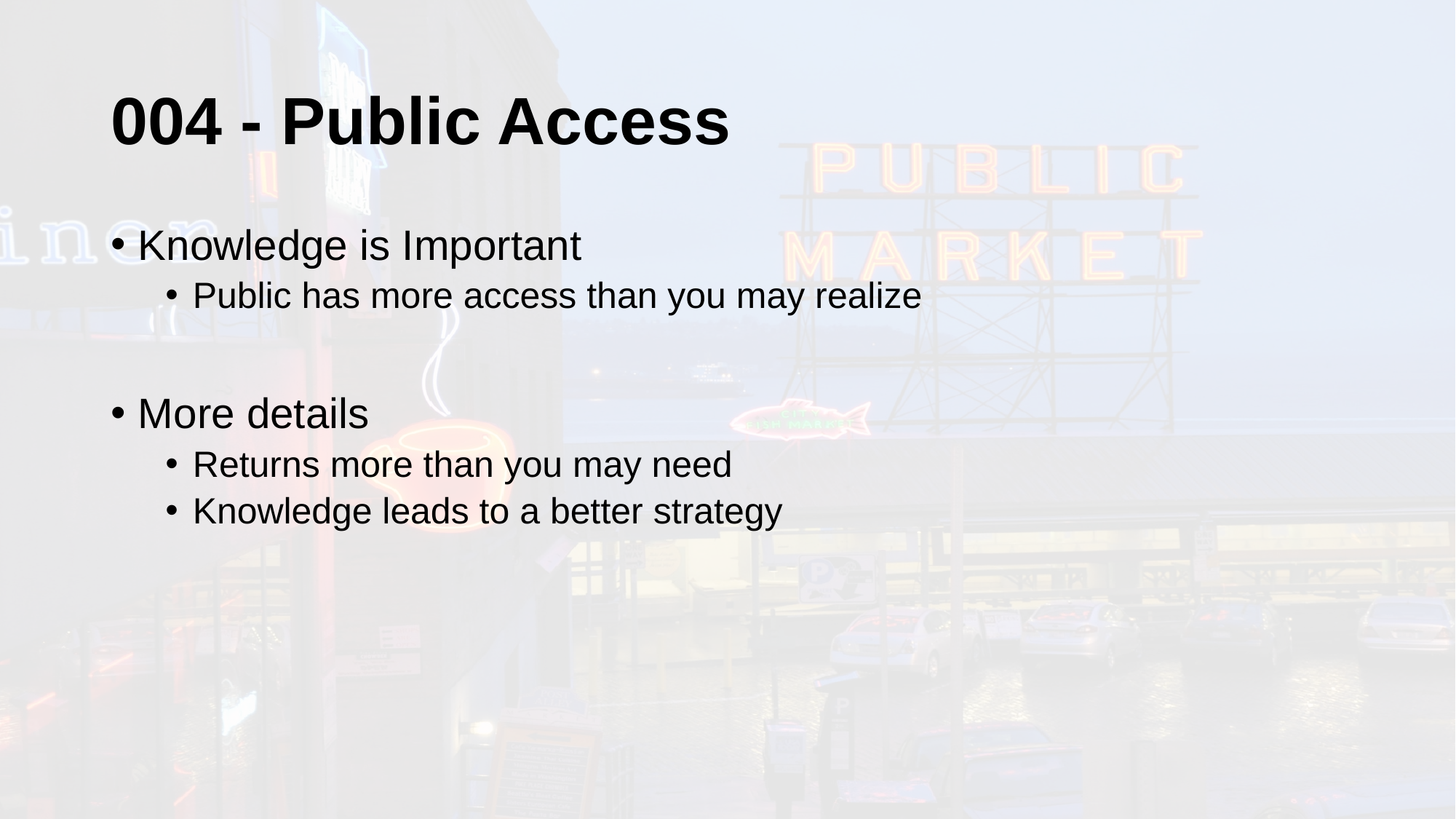

# 004 - Public Access
Knowledge is Important
Public has more access than you may realize

More details
Returns more than you may need
Knowledge leads to a better strategy